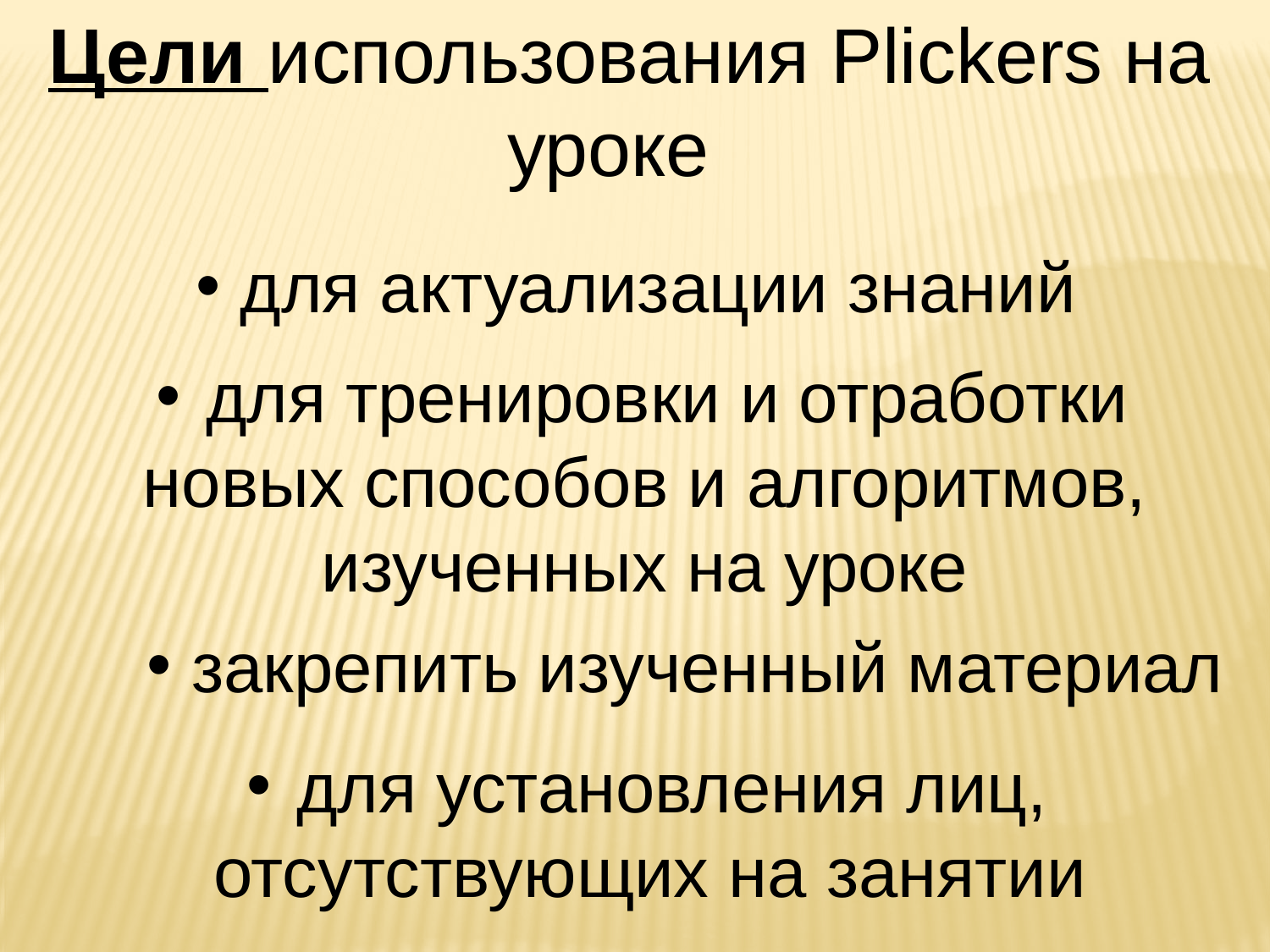

Цели использования Plickers на уроке
 для актуализации знаний
 для тренировки и отработки новых способов и алгоритмов, изученных на уроке
 закрепить изученный материал
 для установления лиц, отсутствующих на занятии